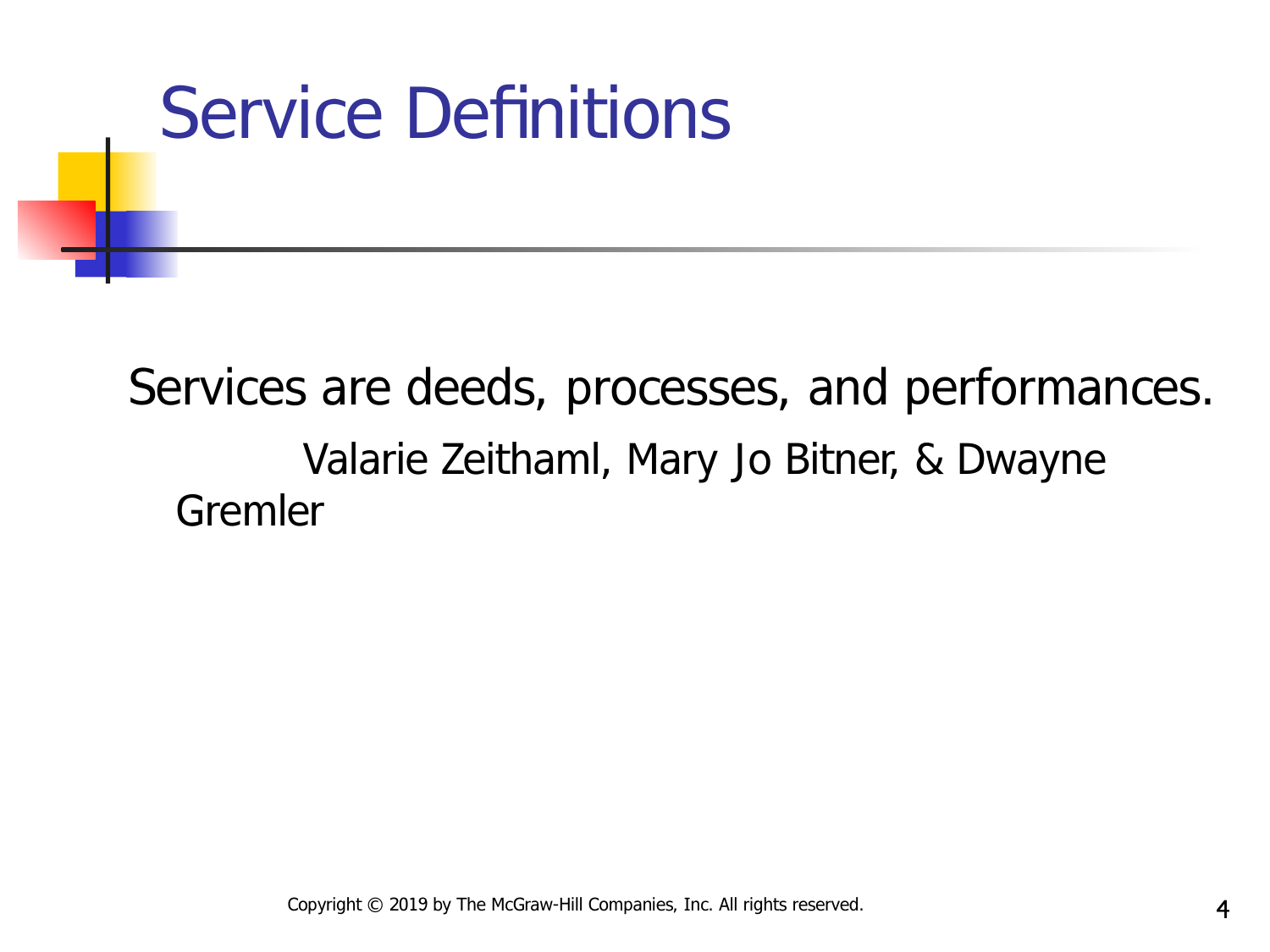

# Service Definitions

Services are deeds, processes, and performances.
		Valarie Zeithaml, Mary Jo Bitner, & Dwayne Gremler

4
Copyright © 2019 by The McGraw-Hill Companies, Inc. All rights reserved.